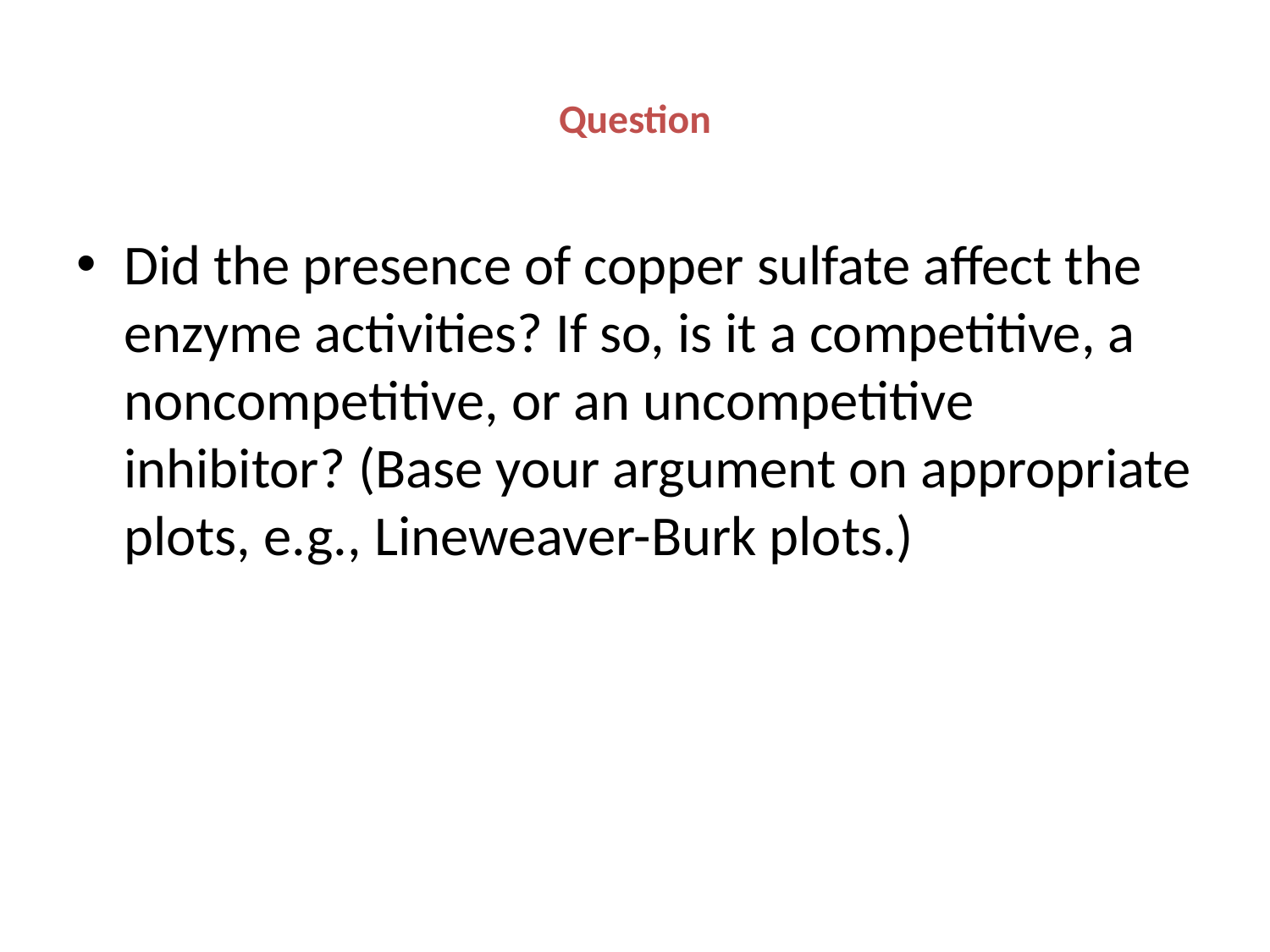

# Question
Did the presence of copper sulfate affect the enzyme activities? If so, is it a competitive, a noncompetitive, or an uncompetitive inhibitor? (Base your argument on appropriate plots, e.g., Lineweaver-Burk plots.)